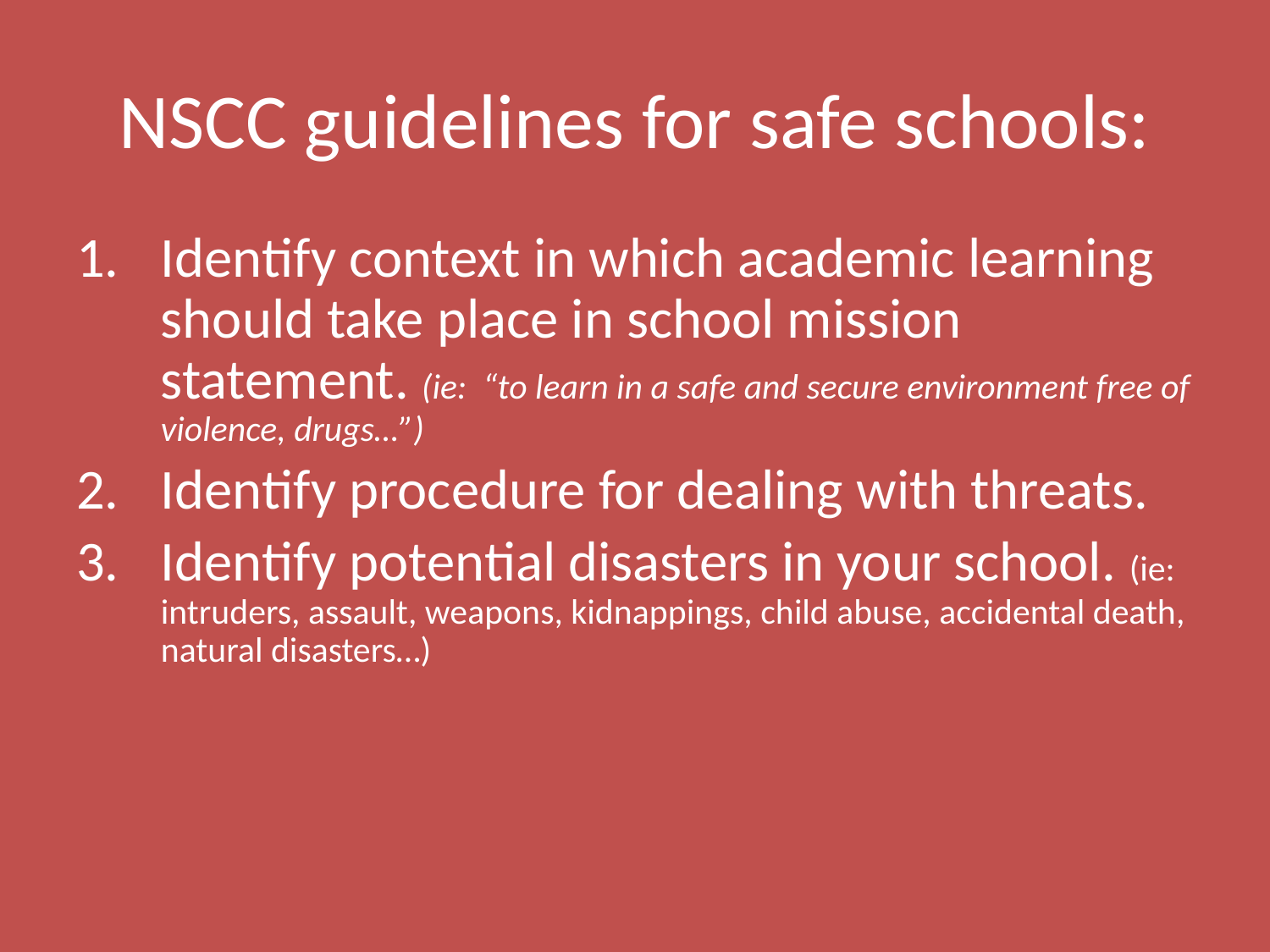

# NSCC guidelines for safe schools:
Identify context in which academic learning should take place in school mission statement. (ie:  “to learn in a safe and secure environment free of violence, drugs…”)
Identify procedure for dealing with threats.
Identify potential disasters in your school. (ie:  intruders, assault, weapons, kidnappings, child abuse, accidental death, natural disasters…)